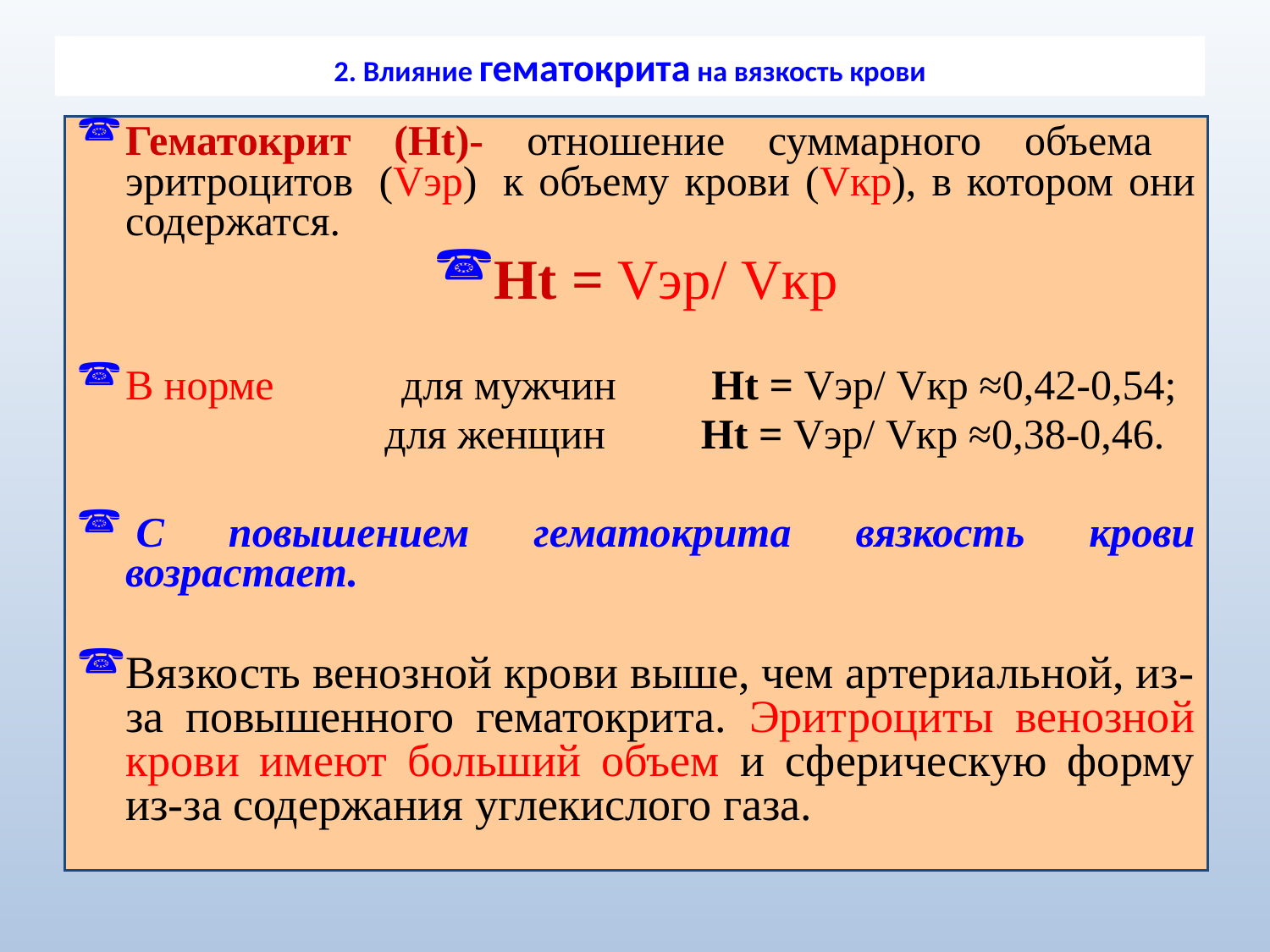

# 2. Влияние гематокрита на вязкость крови
Гематокрит (Ht)- отношение суммарного объема  эритроцитов  (Vэр)  к объему крови (Vкр), в котором они содержатся.
Ht = Vэр/ Vкр

В норме            для мужчин         Ht = Vэр/ Vкр ≈0,42-0,54;
                             для женщин         Ht = Vэр/ Vкр ≈0,38-0,46.

 С повышением гематокрита вязкость крови возрастает.

Вязкость венозной крови выше, чем артериальной, из-за повышенного гематокрита. Эритроциты венозной крови имеют больший объем и сферическую форму из-за содержания углекислого газа.